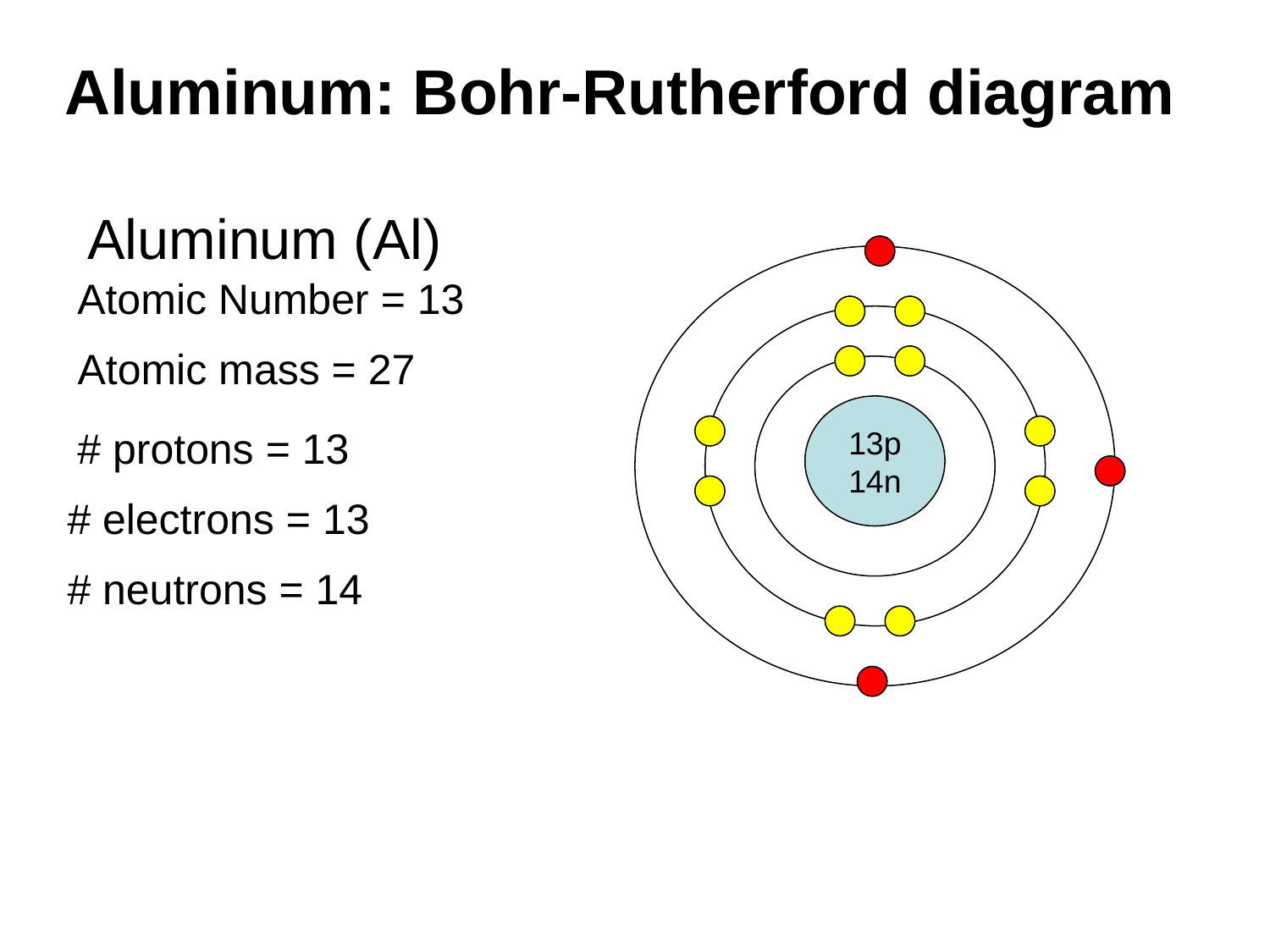

# Aluminum: Bohr-Rutherford diagram
Aluminum (Al)

Atomic Number = 13

Atomic mass = 27

13p
14n
# protons = 13

# electrons = 13
# neutrons = 14